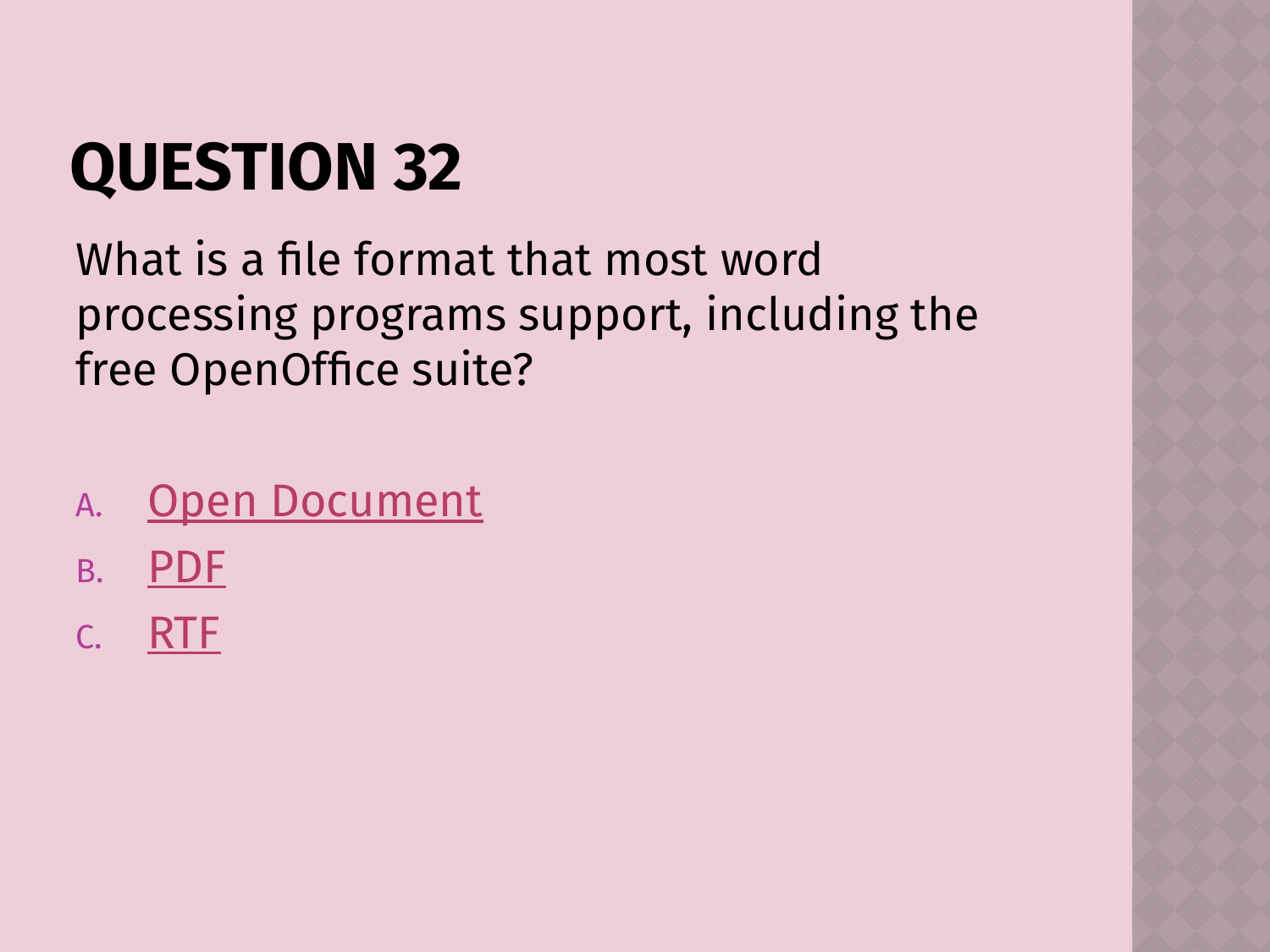

# Question 32
What is a file format that most word processing programs support, including the free OpenOffice suite?

Open Document
PDF
RTF